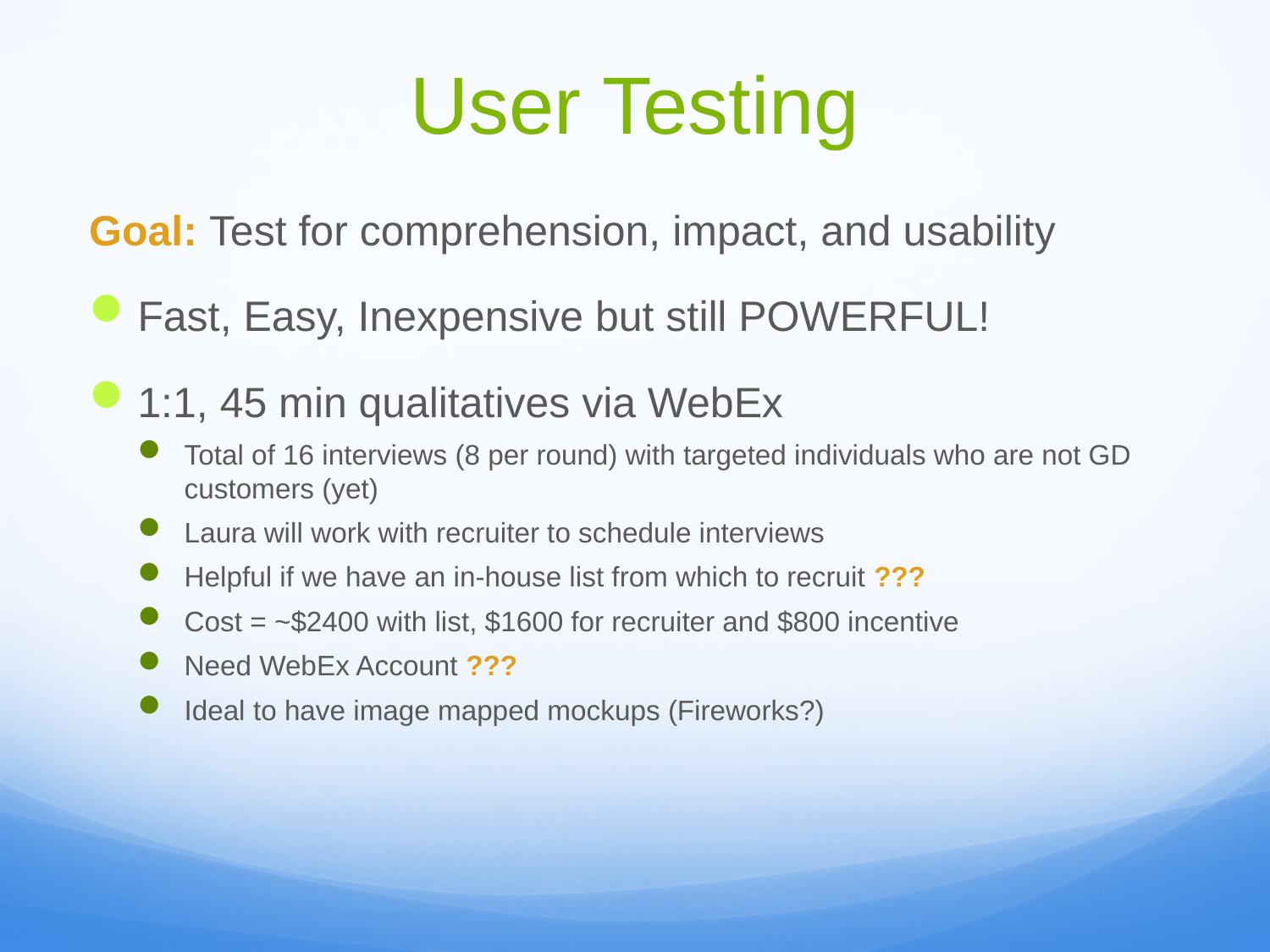

# User Testing
Goal: Test for comprehension, impact, and usability
Fast, Easy, Inexpensive but still POWERFUL!
1:1, 45 min qualitatives via WebEx
Total of 16 interviews (8 per round) with targeted individuals who are not GD customers (yet)
Laura will work with recruiter to schedule interviews
Helpful if we have an in-house list from which to recruit ???
Cost = ~$2400 with list, $1600 for recruiter and $800 incentive
Need WebEx Account ???
Ideal to have image mapped mockups (Fireworks?)